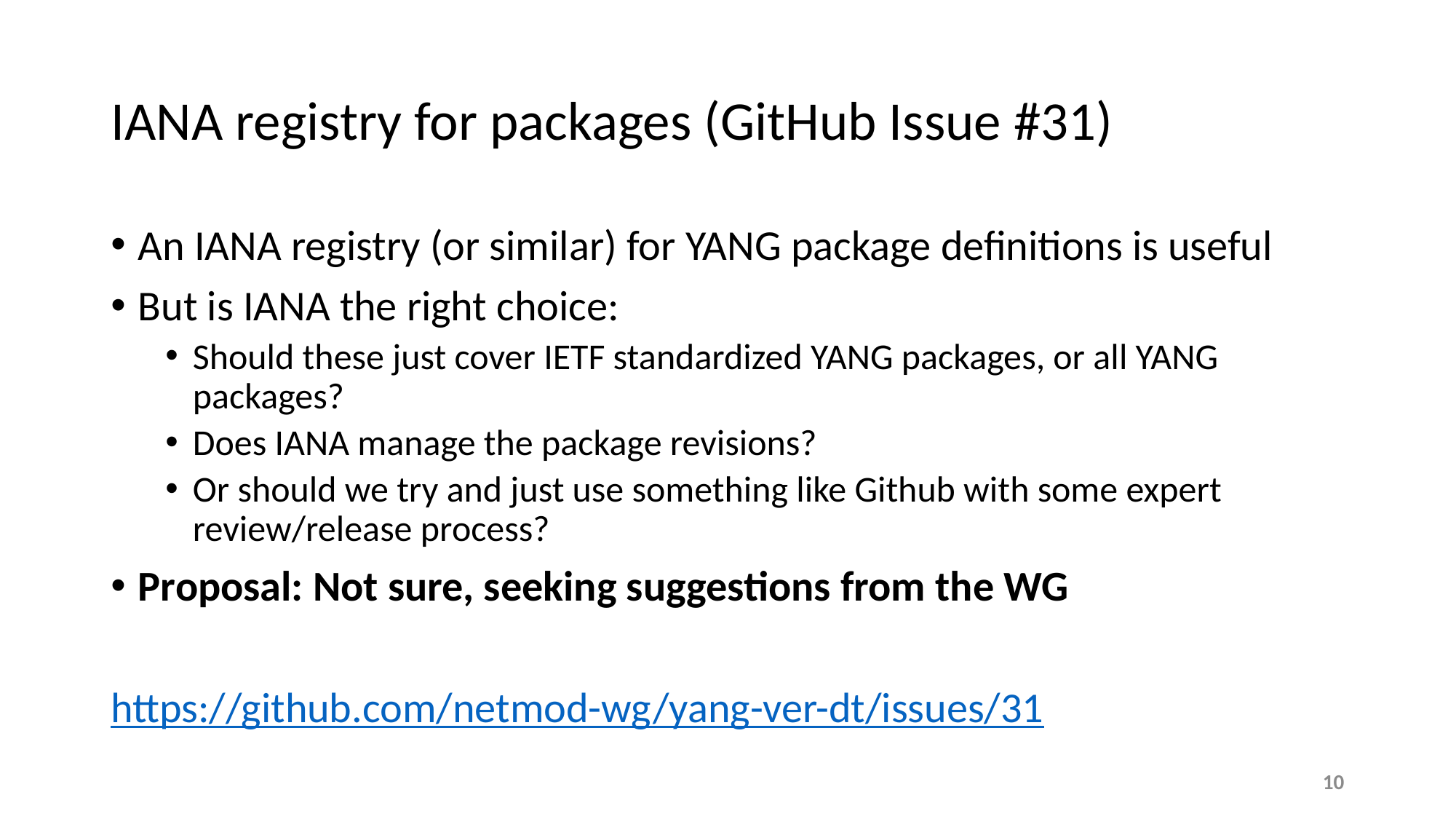

# IANA registry for packages (GitHub Issue #31)
An IANA registry (or similar) for YANG package definitions is useful
But is IANA the right choice:
Should these just cover IETF standardized YANG packages, or all YANG packages?
Does IANA manage the package revisions?
Or should we try and just use something like Github with some expert review/release process?
Proposal: Not sure, seeking suggestions from the WG

https://github.com/netmod-wg/yang-ver-dt/issues/31
10